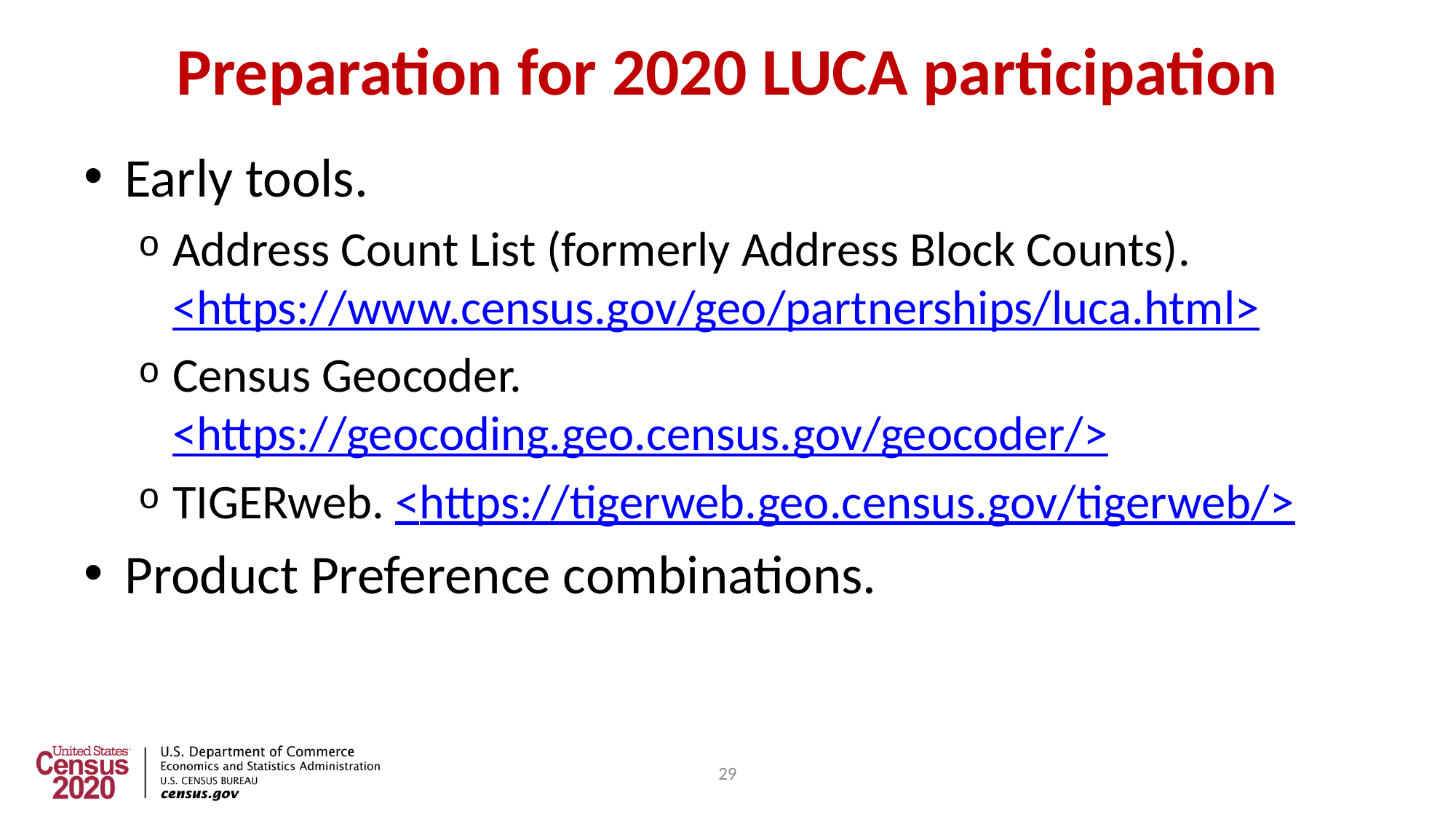

# Preparation for 2020 LUCA participation
Early tools.
Address Count List (formerly Address Block Counts). <https://www.census.gov/geo/partnerships/luca.html>
Census Geocoder. <https://geocoding.geo.census.gov/geocoder/>
TIGERweb. <https://tigerweb.geo.census.gov/tigerweb/>
Product Preference combinations.
29